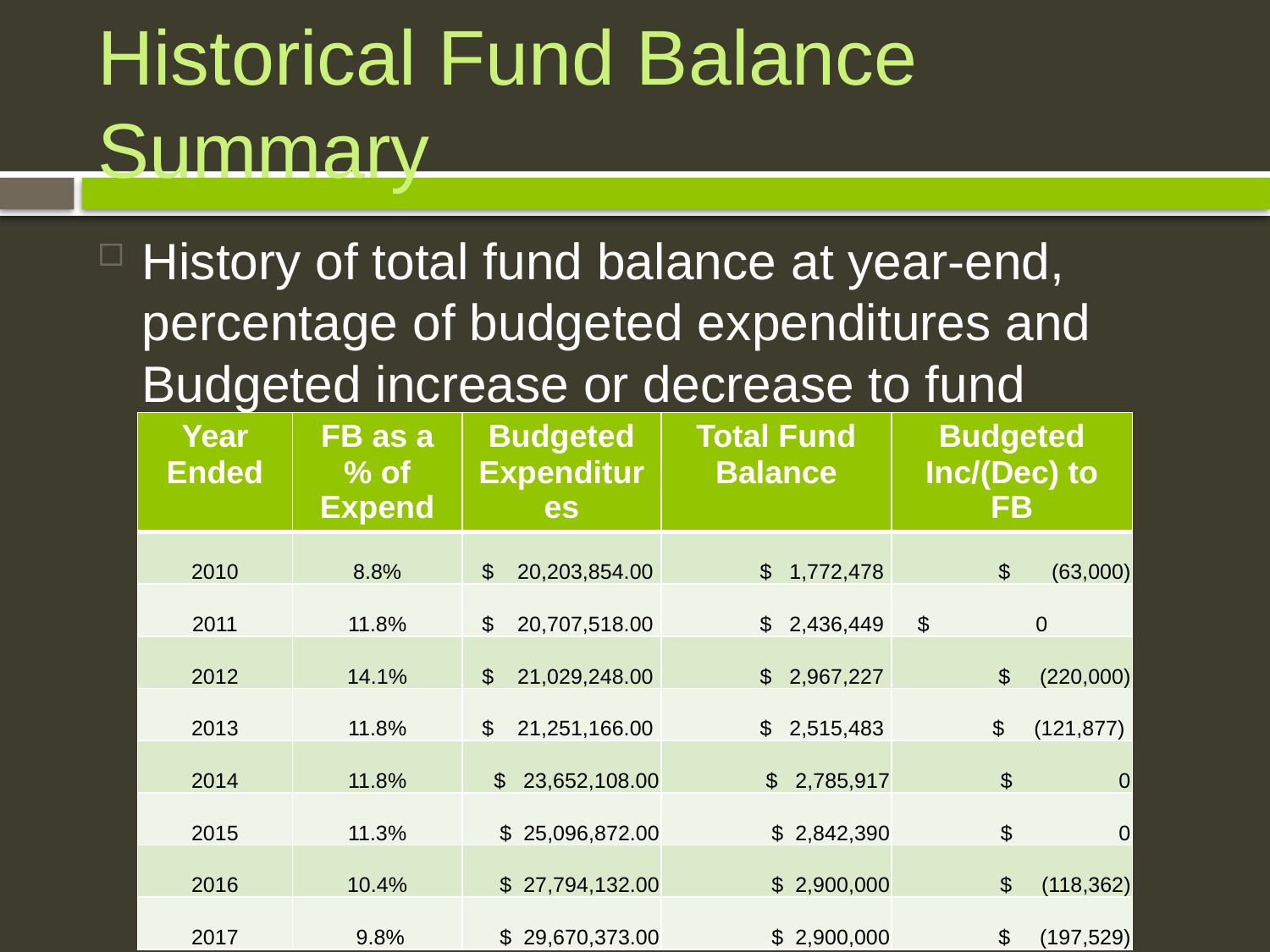

# Historical Fund Balance Summary
History of total fund balance at year-end, percentage of budgeted expenditures and Budgeted increase or decrease to fund balance

| Year Ended | FB as a % of Expend | Budgeted Expenditures | Total Fund Balance | Budgeted Inc/(Dec) to FB |
| --- | --- | --- | --- | --- |
| 2010 | 8.8% | $ 20,203,854.00 | $ 1,772,478 | $ (63,000) |
| 2011 | 11.8% | $ 20,707,518.00 | $ 2,436,449 | $ 0 |
| 2012 | 14.1% | $ 21,029,248.00 | $ 2,967,227 | $ (220,000) |
| 2013 | 11.8% | $ 21,251,166.00 | $ 2,515,483 | $ (121,877) |
| 2014 | 11.8% | $ 23,652,108.00 | $ 2,785,917 | $ 0 |
| 2015 | 11.3% | $ 25,096,872.00 | $ 2,842,390 | $ 0 |
| 2016 | 10.4% | $ 27,794,132.00 | $ 2,900,000 | $ (118,362) |
| 2017 | 9.8% | $ 29,670,373.00 | $ 2,900,000 | $ (197,529) |